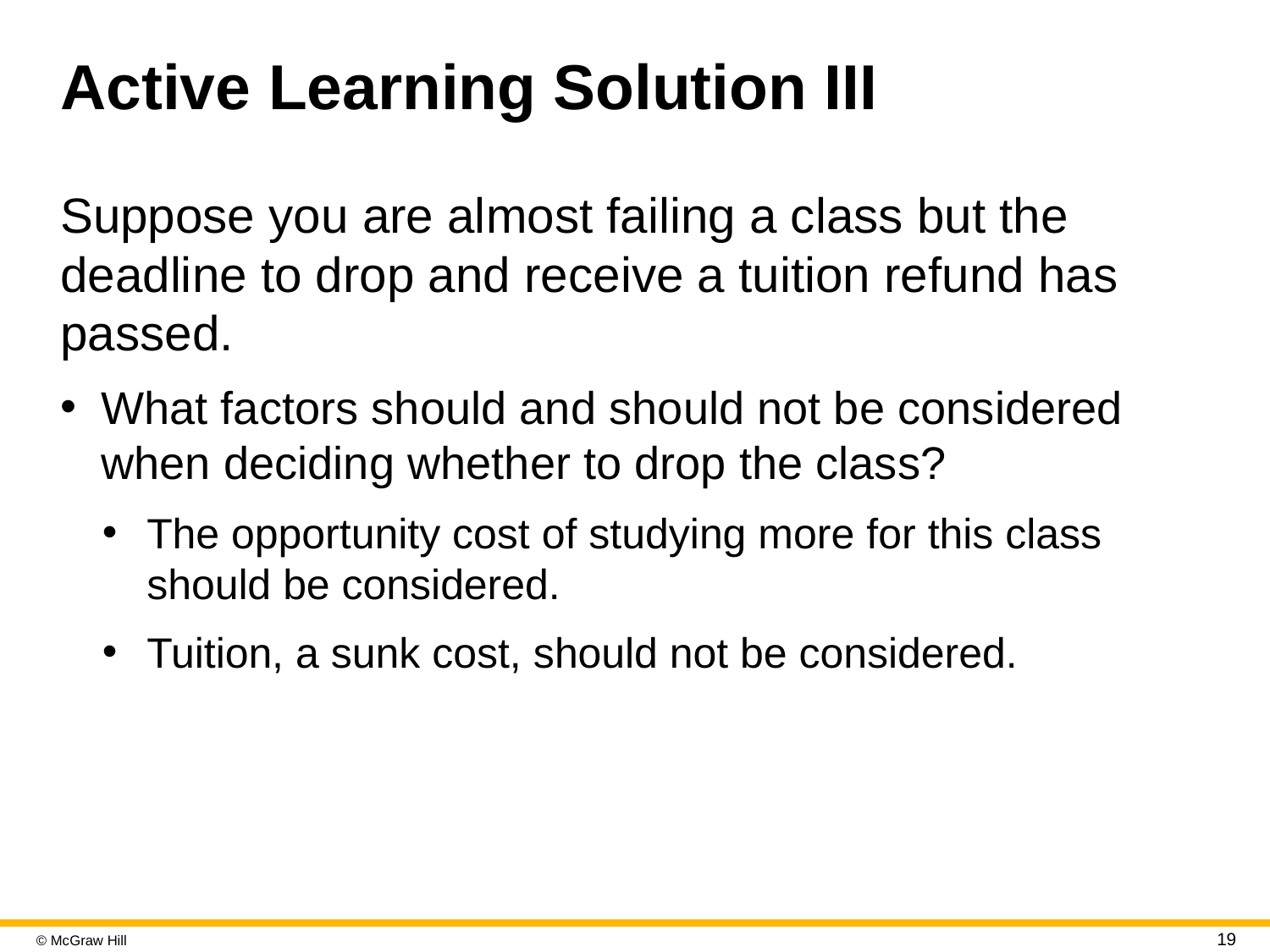

# Active Learning Solution III
Suppose you are almost failing a class but the deadline to drop and receive a tuition refund has passed.
What factors should and should not be considered when deciding whether to drop the class?
The opportunity cost of studying more for this class should be considered.
Tuition, a sunk cost, should not be considered.